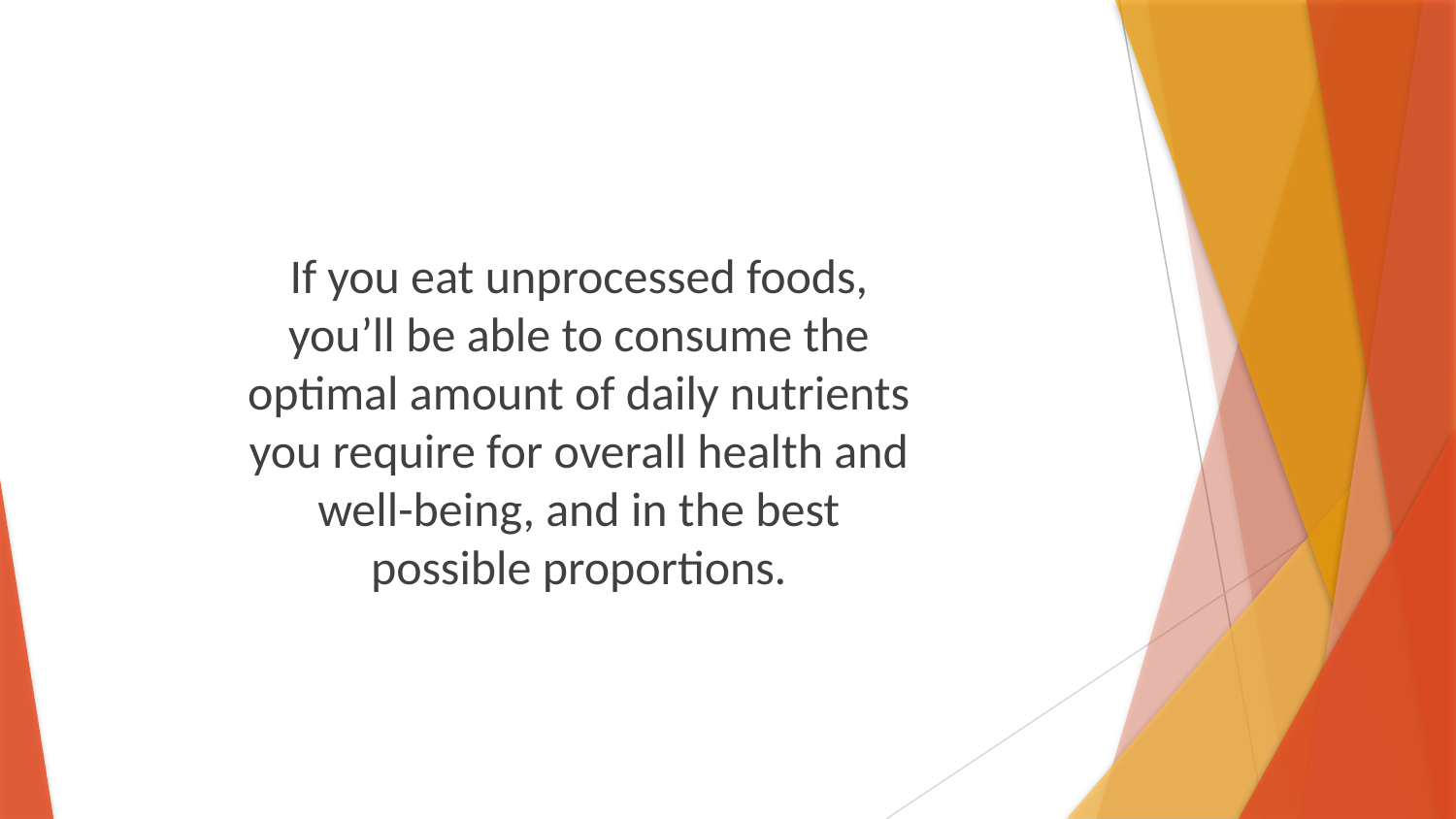

If you eat unprocessed foods, you’ll be able to consume the optimal amount of daily nutrients you require for overall health and well-being, and in the best possible proportions.